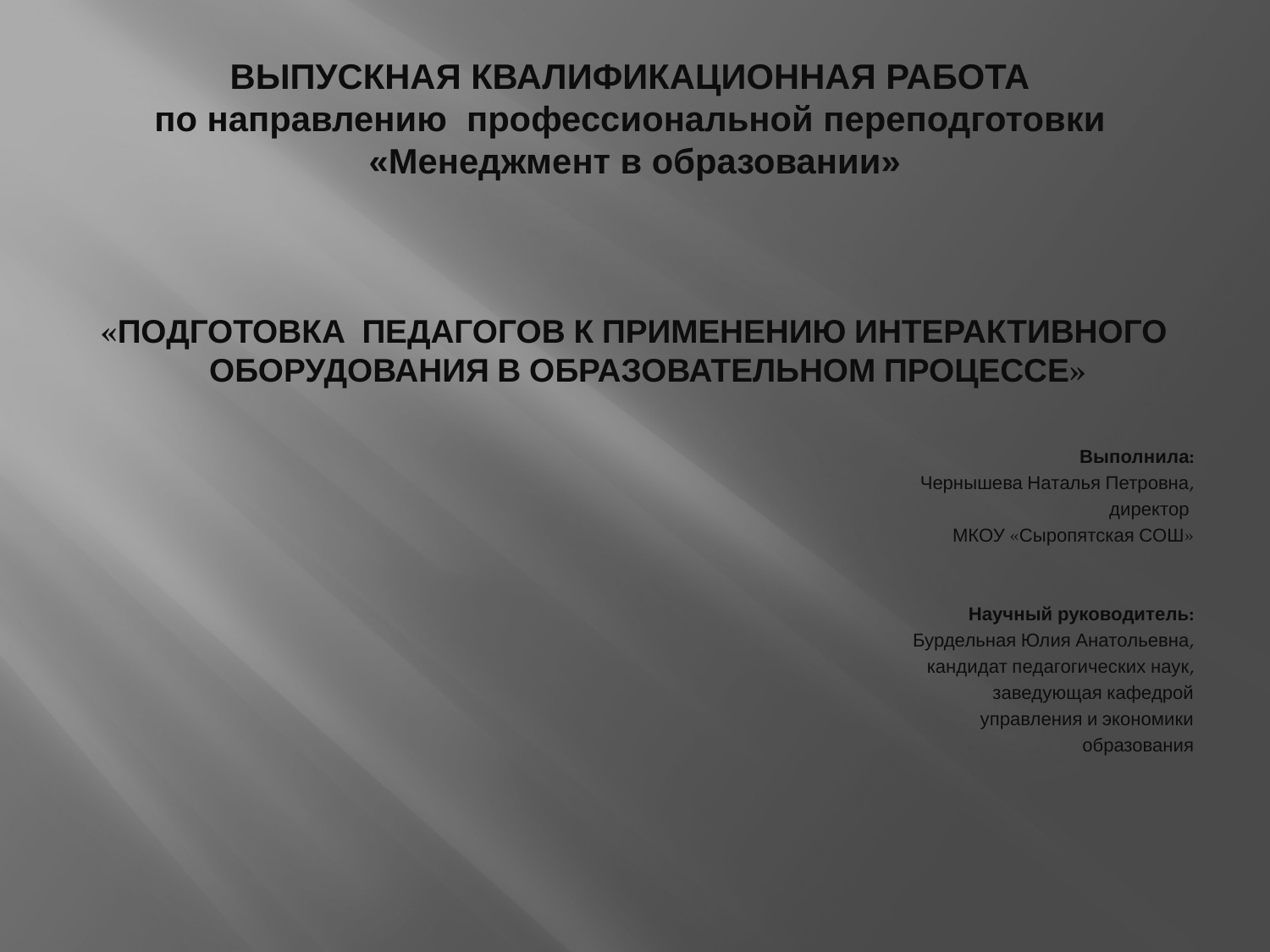

# ВЫПУСКНАЯ КВАЛИФИКАЦИОННАЯ РАБОТА по направлению  профессиональной переподготовки «Менеджмент в образовании»

 «ПОДГОТОВКА  ПЕДАГОГОВ К ПРИМЕНЕНИЮ ИНТЕРАКТИВНОГО ОБОРУДОВАНИЯ В ОБРАЗОВАТЕЛЬНОМ ПРОЦЕССЕ»

Выполнила:
                                                                               Чернышева Наталья Петровна,
директор
МКОУ «Сыропятская СОШ»

Научный руководитель:
Бурдельная Юлия Анатольевна,
 кандидат педагогических наук,
заведующая кафедрой
управления и экономики
образования